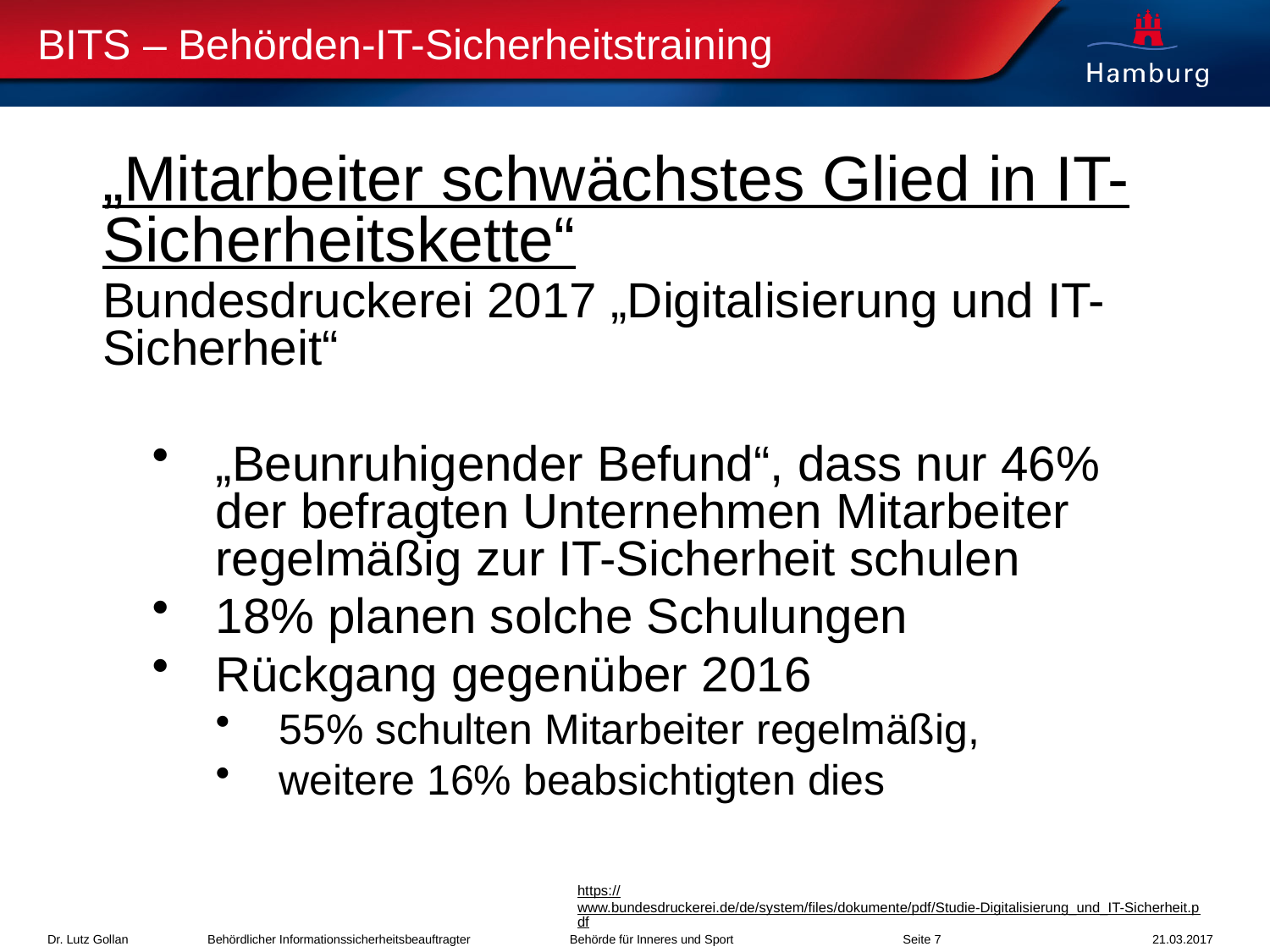

„Mitarbeiter schwächstes Glied in IT-Sicherheitskette“
Bundesdruckerei 2017 „Digitalisierung und IT-Sicherheit“

„Beunruhigender Befund“, dass nur 46% der befragten Unternehmen Mitarbeiter regelmäßig zur IT-Sicherheit schulen
18% planen solche Schulungen
Rückgang gegenüber 2016
55% schulten Mitarbeiter regelmäßig,
weitere 16% beabsichtigten dies
https://www.bundesdruckerei.de/de/system/files/dokumente/pdf/Studie-Digitalisierung_und_IT-Sicherheit.pdf